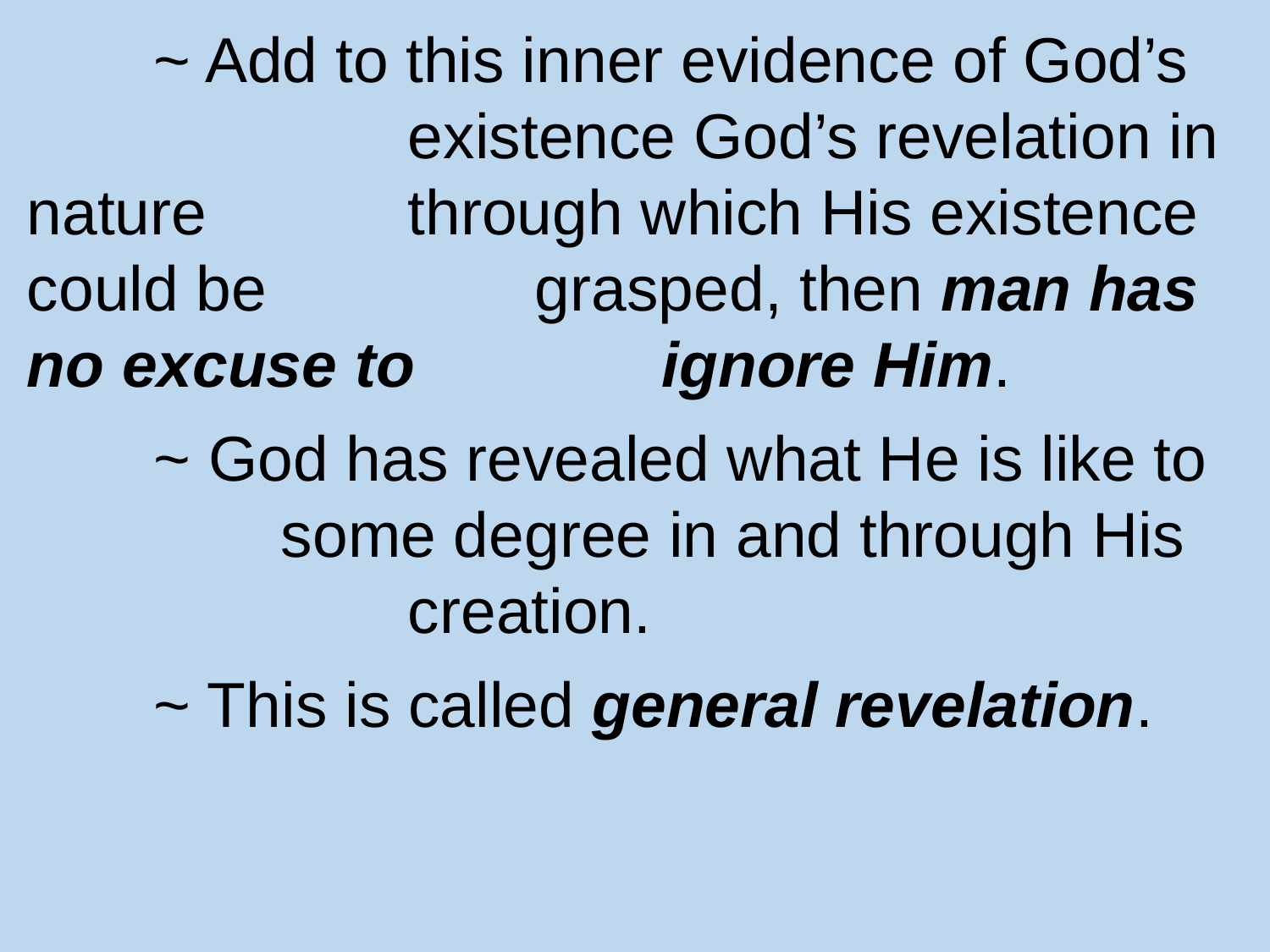

~ Add to this inner evidence of God’s 			existence God’s revelation in nature 		through which His existence could be 		grasped, then man has no excuse to 		ignore Him.
	~ God has revealed what He is like to 		some degree in and through His 			creation.
	~ This is called general revelation.